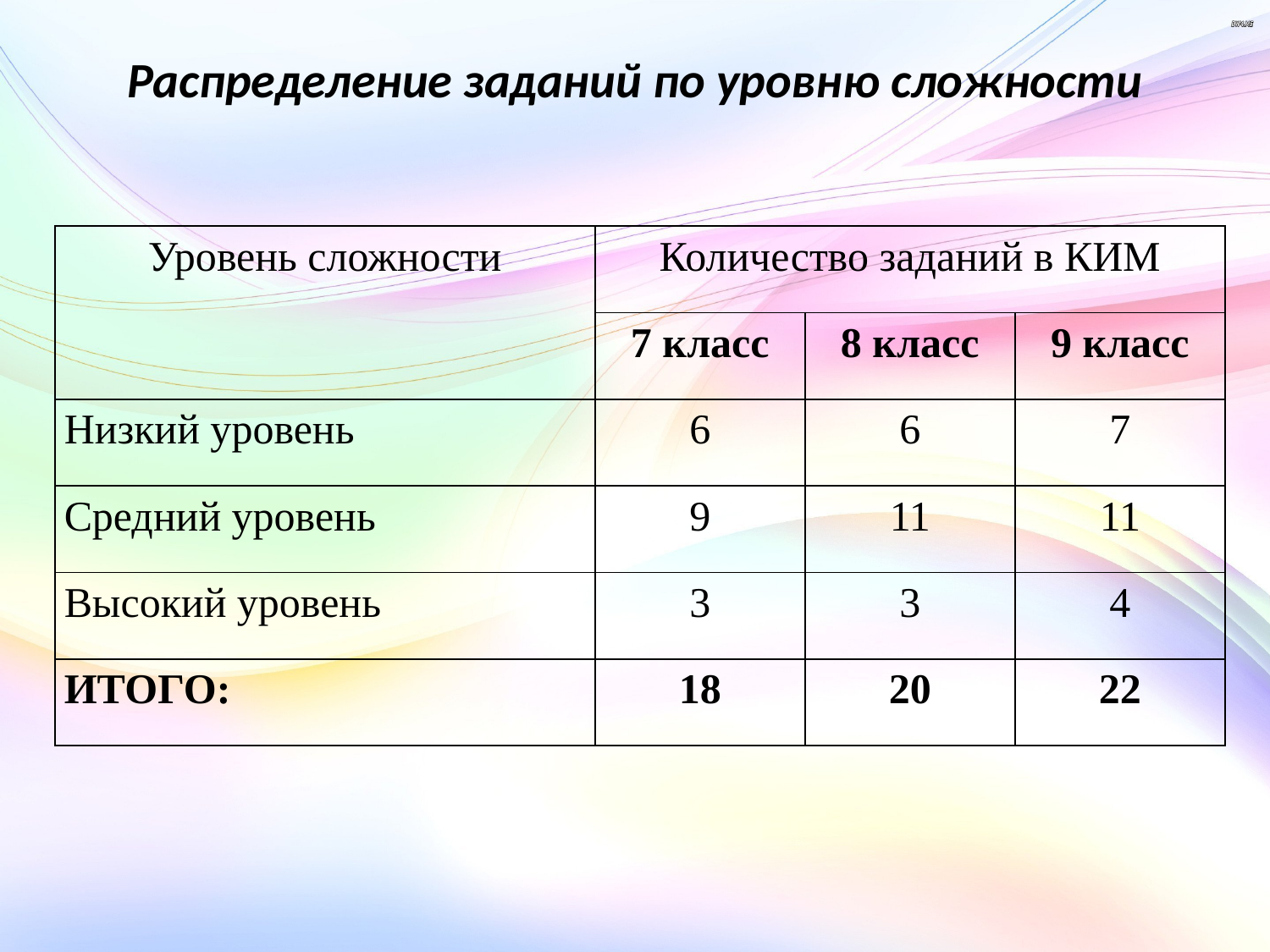

Распределение заданий по уровню сложности
| Уровень сложности | Количество заданий в КИМ |  |  |
| --- | --- | --- | --- |
|  | 7 класс | 8 класс | 9 класс |
| Низкий уровень | 6 | 6 | 7 |
| Средний уровень | 9 | 11 | 11 |
| Высокий уровень | 3 | 3 | 4 |
| ИТОГО: | 18 | 20 | 22 |